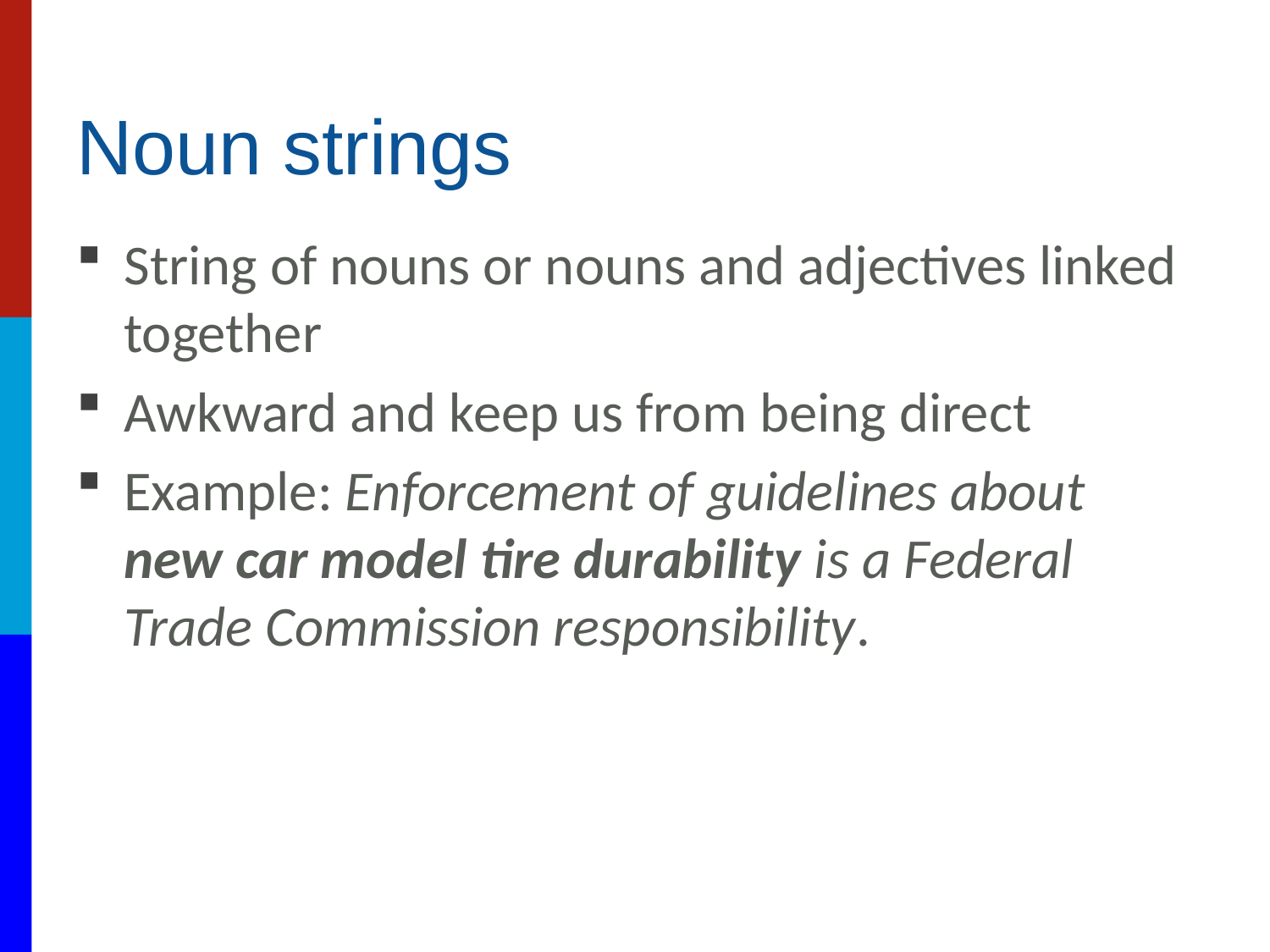

# Noun strings
String of nouns or nouns and adjectives linked together
Awkward and keep us from being direct
Example: Enforcement of guidelines about new car model tire durability is a Federal Trade Commission responsibility.